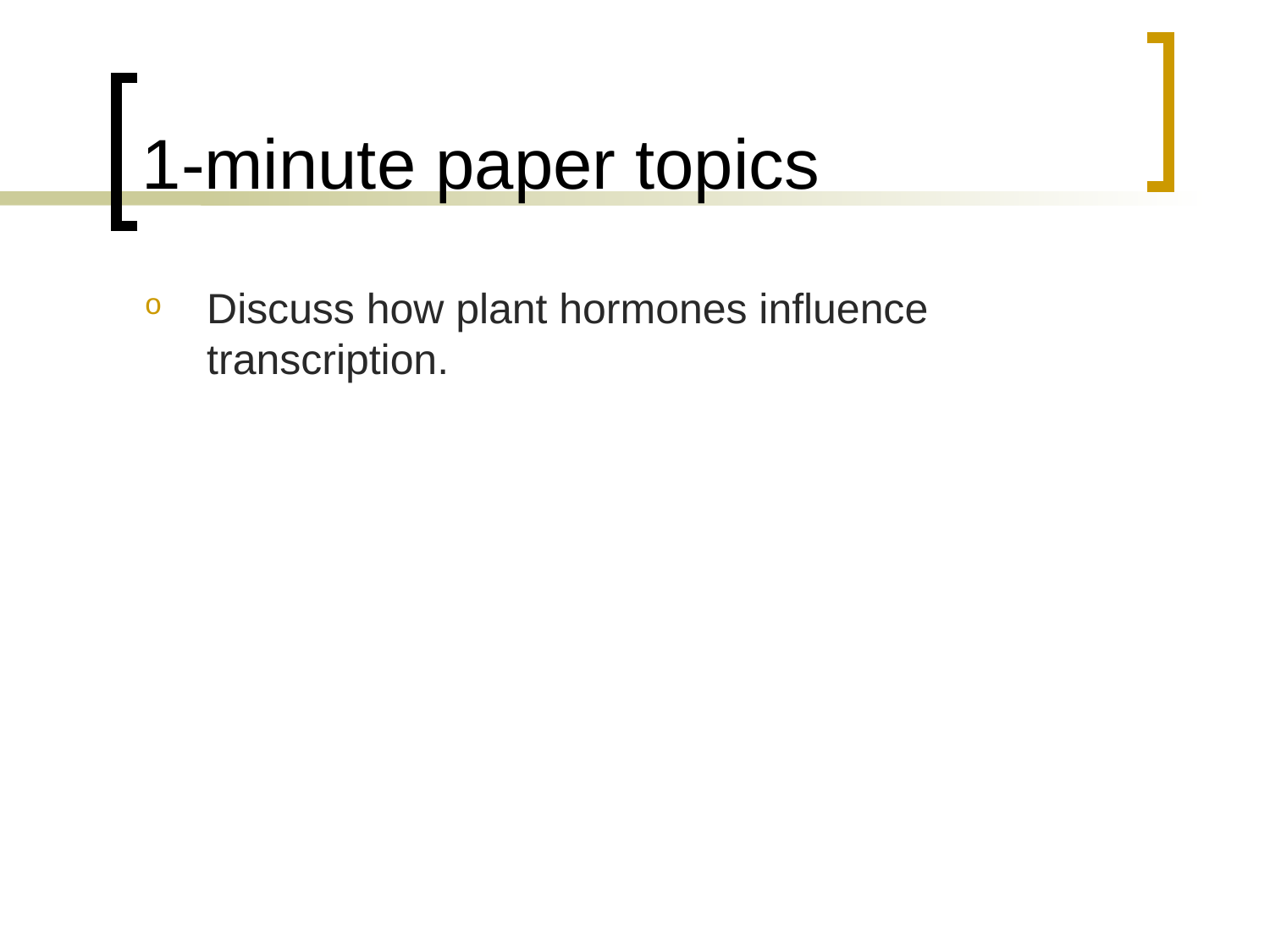

# 1-minute paper topics
Discuss how plant hormones influence transcription.